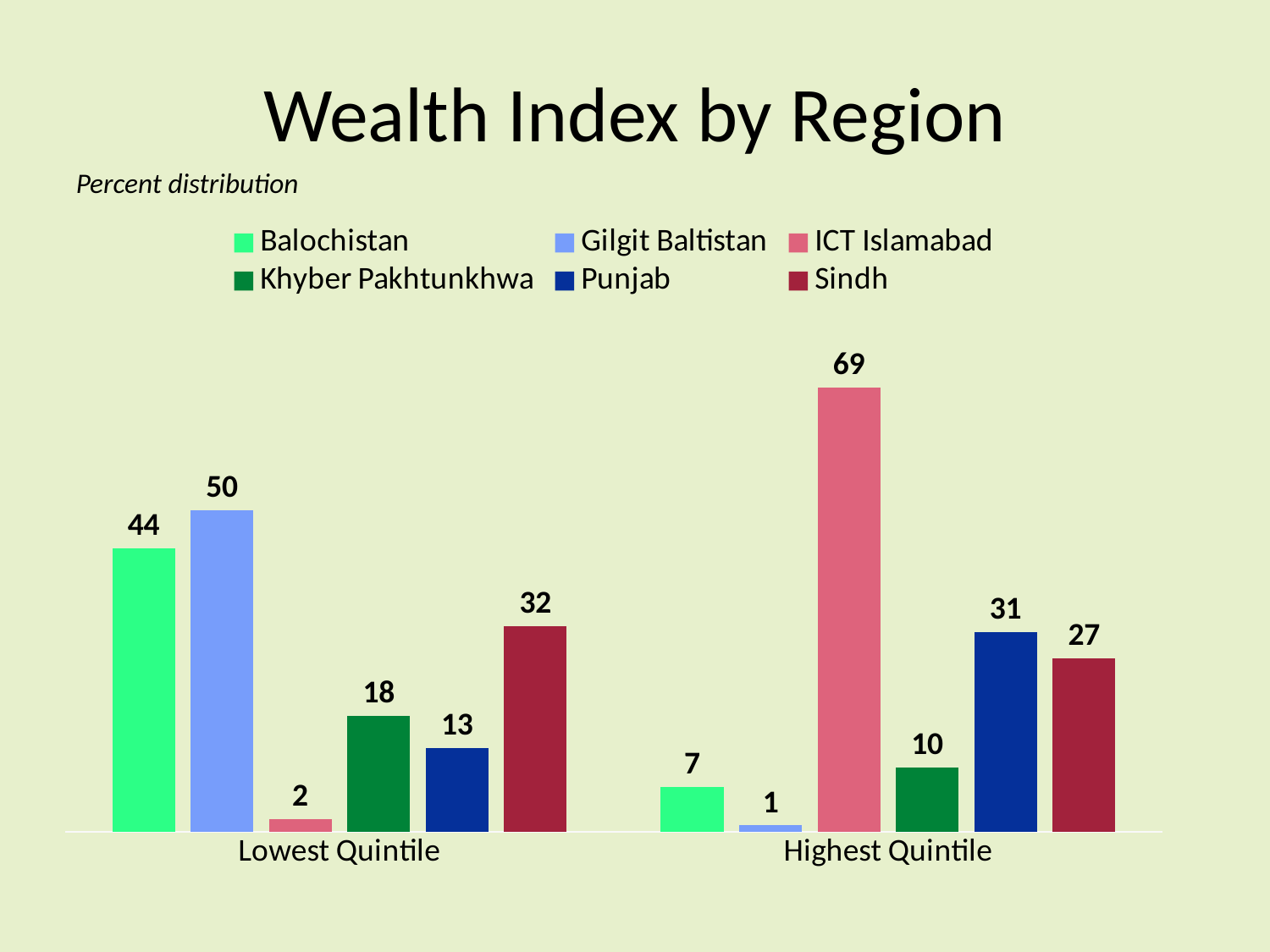

# Wealth Index by Region
Percent distribution

### Chart

| Category | Balochistan | Gilgit Baltistan | ICT Islamabad | Khyber Pakhtunkhwa | Punjab | Sindh |
|---|---|---|---|---|---|---|
| Lowest Quintile | 44.0 | 50.0 | 2.0 | 18.0 | 13.0 | 32.0 |
| Highest Quintile | 7.0 | 1.0 | 69.0 | 10.0 | 31.0 | 27.0 |